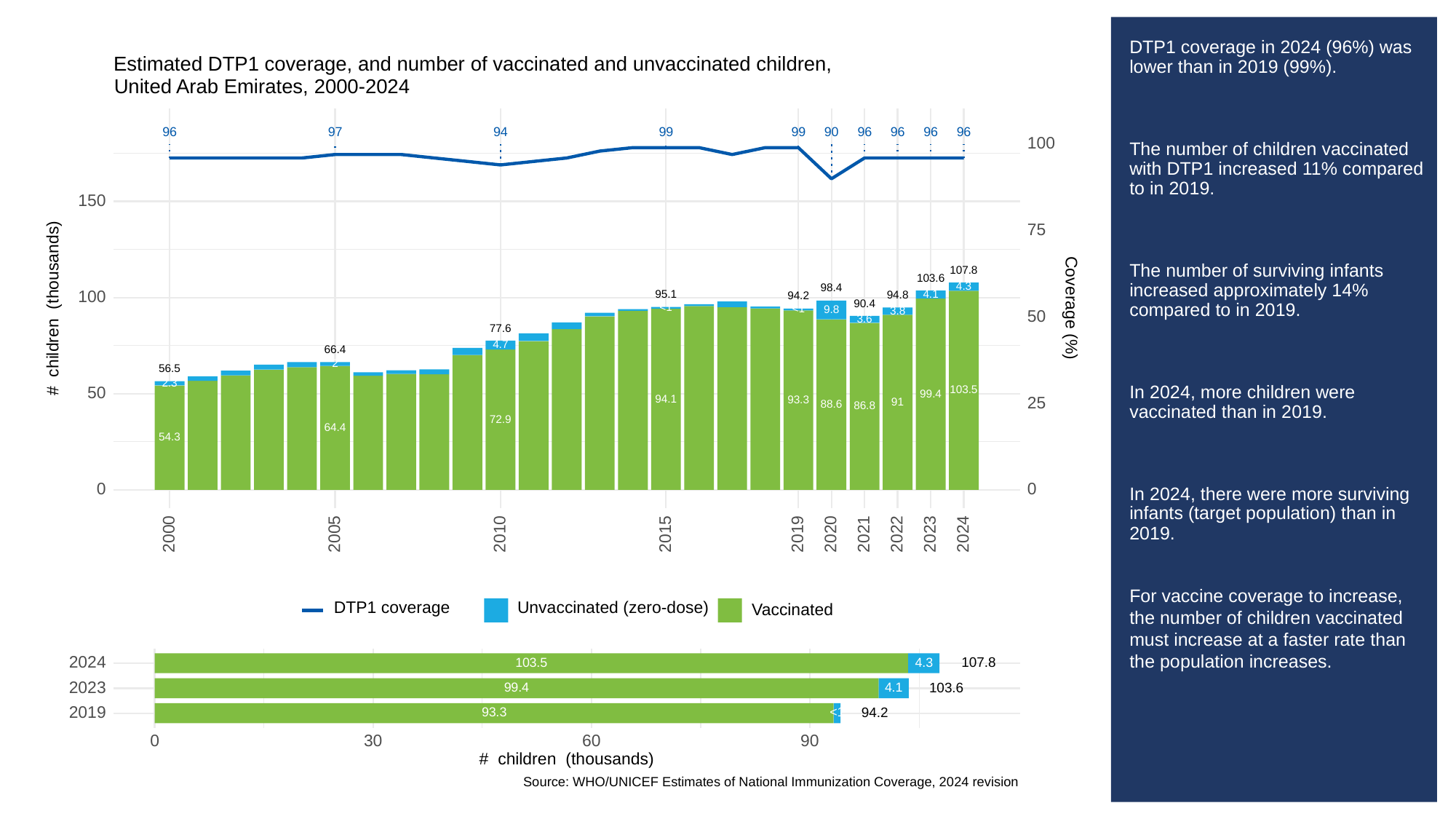

# DTP1 coverage in 2024 (96%) was lower than in 2019 (99%).

The number of children vaccinated with DTP1 increased 11% compared to in 2019.

The number of surviving infants increased approximately 14% compared to in 2019.

In 2024, more children were vaccinated than in 2019.

In 2024, there were more surviving infants (target population) than in 2019.

For vaccine coverage to increase, the number of children vaccinated must increase at a faster rate than the population increases.

Estimated DTP1 coverage, and number of vaccinated and unvaccinated children,
United Arab Emirates, 2000-2024

96
97
94
99
99
90
96
96
96
96
100

150

75

107.8
103.6
4.3

98.4
4.1

95.1

100
94.8
94.2

90.4

#  children  (thousands)
Coverage (%)

<1

<1
9.8

3.8

50

3.6

77.6

4.7

66.4

2

56.5

2.3

103.5
50
99.4

94.1
93.3
25
91
88.6
86.8
72.9
64.4
54.3

0
0

2023
2000
2005
2010
2015
2019
2020
2021
2022
2024

Unvaccinated (zero-dose)
DTP1 coverage
Vaccinated

2024
107.8
103.5
4.3

2023
103.6
99.4
4.1

2019
94.2
93.3
<1

30
0
60
90
#  children  (thousands)
Source: WHO/UNICEF Estimates of National Immunization Coverage, 2024 revision